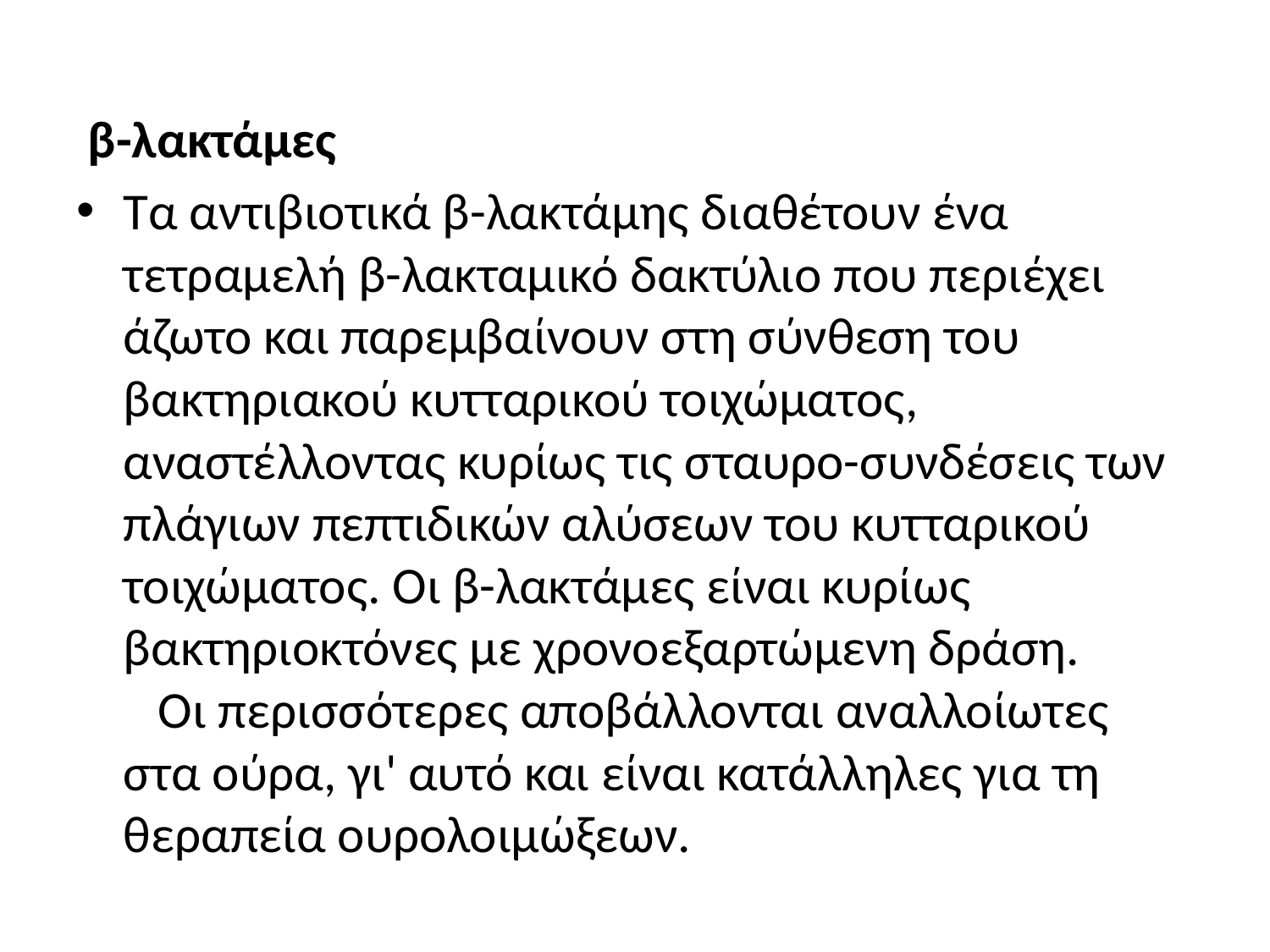

β-λακτάμες
Τα αντιβιοτικά β-λακτάμης διαθέτουν ένα τετραμελή β-λακταμικό δακτύλιο που περιέχει άζωτο και παρεμβαίνουν στη σύνθεση του βακτηριακού κυτταρικού τοιχώματος, αναστέλλοντας κυρίως τις σταυρο-συνδέσεις των πλάγιων πεπτιδικών αλύσεων του κυτταρικού τοιχώματος. Οι β-λακτάμες είναι κυρίως βακτηριοκτόνες με χρονοεξαρτώμενη δράση.             Οι περισσότερες αποβάλλονται αναλλοίωτες στα ούρα, γι' αυτό και είναι κατάλληλες για τη θεραπεία ουρολοιμώξεων.